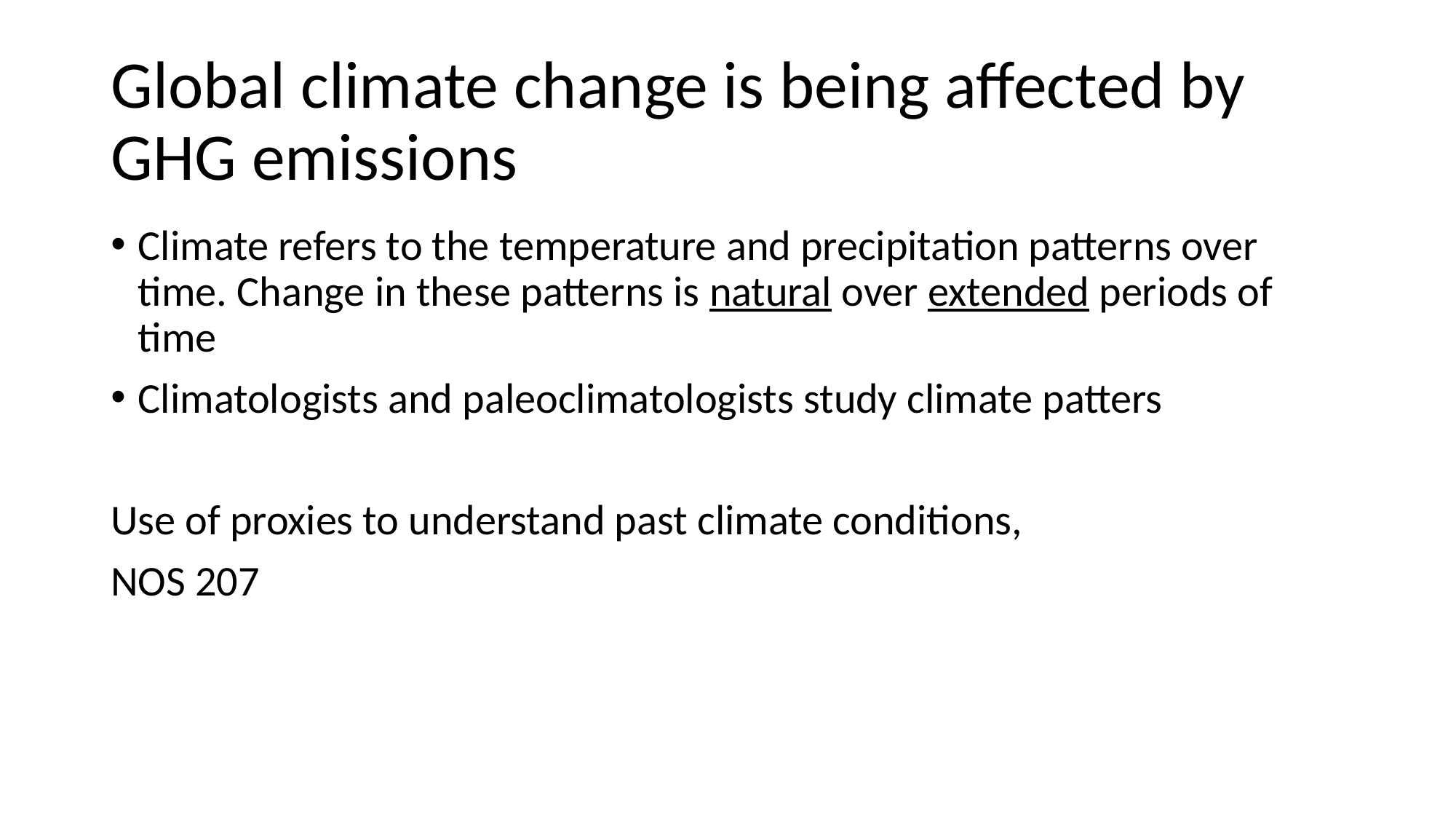

# Global climate change is being affected by GHG emissions
Climate refers to the temperature and precipitation patterns over time. Change in these patterns is natural over extended periods of time
Climatologists and paleoclimatologists study climate patters

Use of proxies to understand past climate conditions,
NOS 207